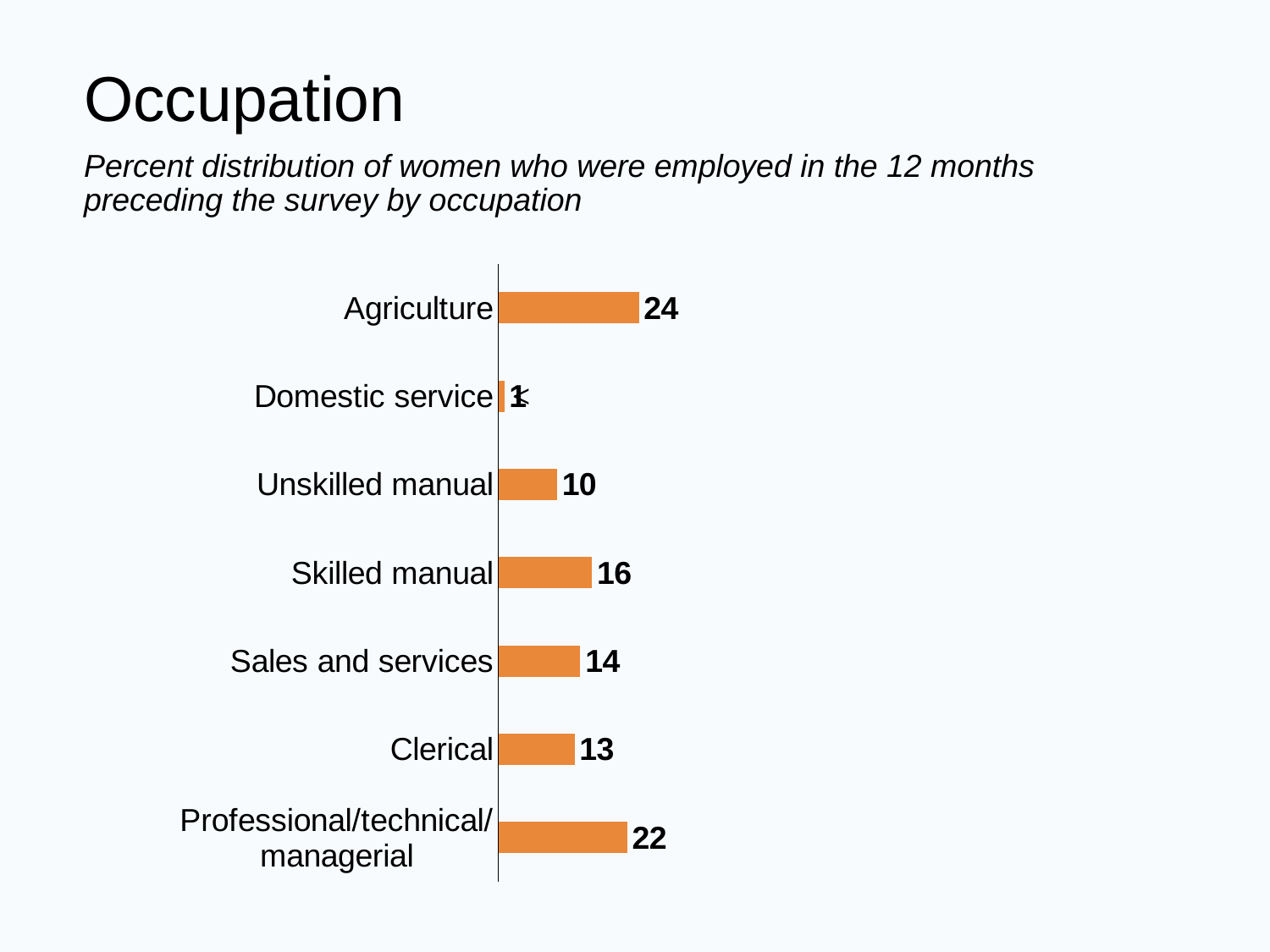

# Occupation
Percent distribution of women who were employed in the 12 months preceding the survey by occupation

### Chart

| Category | Women |
|---|---|
| Professional/technical/
managerial | 22.0 |
| Clerical | 13.0 |
| Sales and services | 14.0 |
| Skilled manual | 16.0 |
| Unskilled manual | 10.0 |
| Domestic service | 1.0 |
| Agriculture | 24.0 |